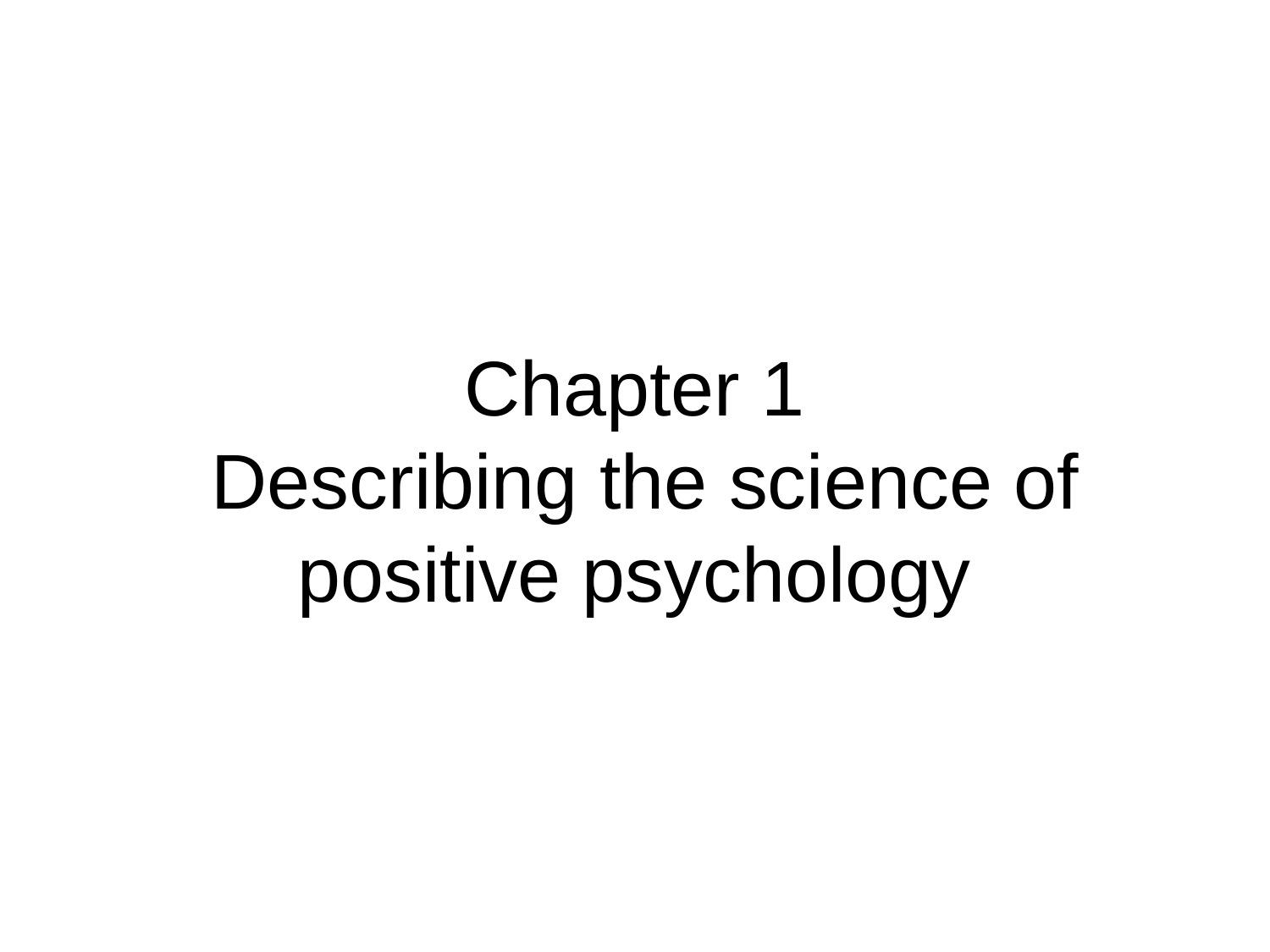

# Chapter 1  Describing the science of positive psychology